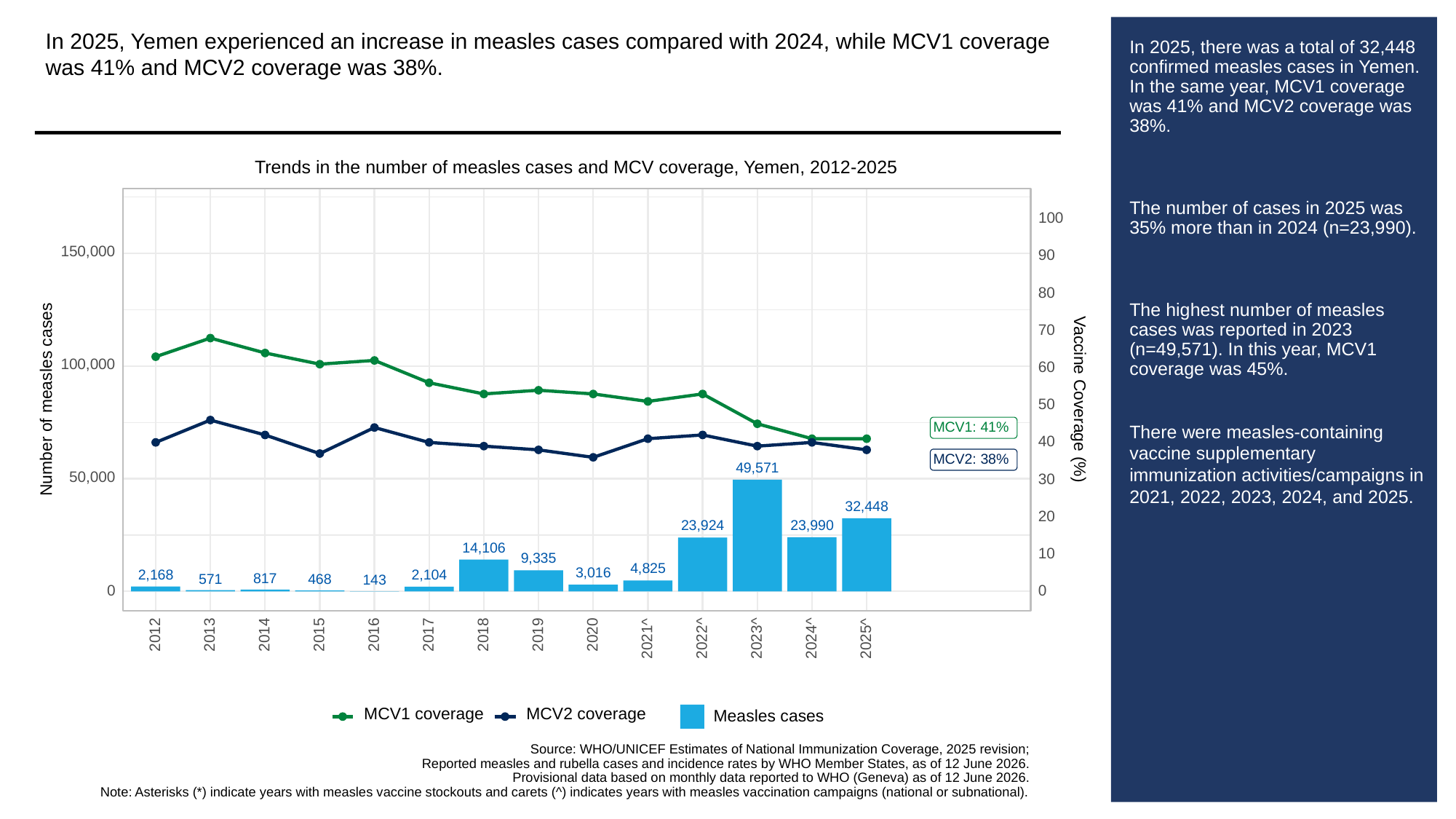

In 2025, Yemen experienced an increase in measles cases compared with 2024, while MCV1 coverage was 41% and MCV2 coverage was 38%.
# In 2025, there was a total of 32,448 confirmed measles cases in Yemen. In the same year, MCV1 coverage was 41% and MCV2 coverage was 38%.

The number of cases in 2025 was 35% more than in 2024 (n=23,990).

The highest number of measles cases was reported in 2023 (n=49,571). In this year, MCV1 coverage was 45%.

There were measles-containing vaccine supplementary immunization activities/campaigns in 2021, 2022, 2023, 2024, and 2025.

Trends in the number of measles cases and MCV coverage, Yemen, 2012-2025

100
150,000
90

80

70

100,000

60

Vaccine Coverage (%)
Number of measles cases

50

MCV1: 41%

40

MCV2: 38%
49,571
50,000
30

32,448
20

23,990
23,924

14,106
10
9,335

4,825
3,016
2,168
2,104

817
571
468
143

0
0

2013
2012
2014
2015
2016
2017
2018
2019
2020
2023^
2021^
2022^
2024^
2025^

MCV1 coverage
MCV2 coverage
Measles cases

Source: WHO/UNICEF Estimates of National Immunization Coverage, 2025 revision;
Reported measles and rubella cases and incidence rates by WHO Member States, as of 12 June 2026.
Provisional data based on monthly data reported to WHO (Geneva) as of 12 June 2026.
Note: Asterisks (*) indicate years with measles vaccine stockouts and carets (^) indicates years with measles vaccination campaigns (national or subnational).